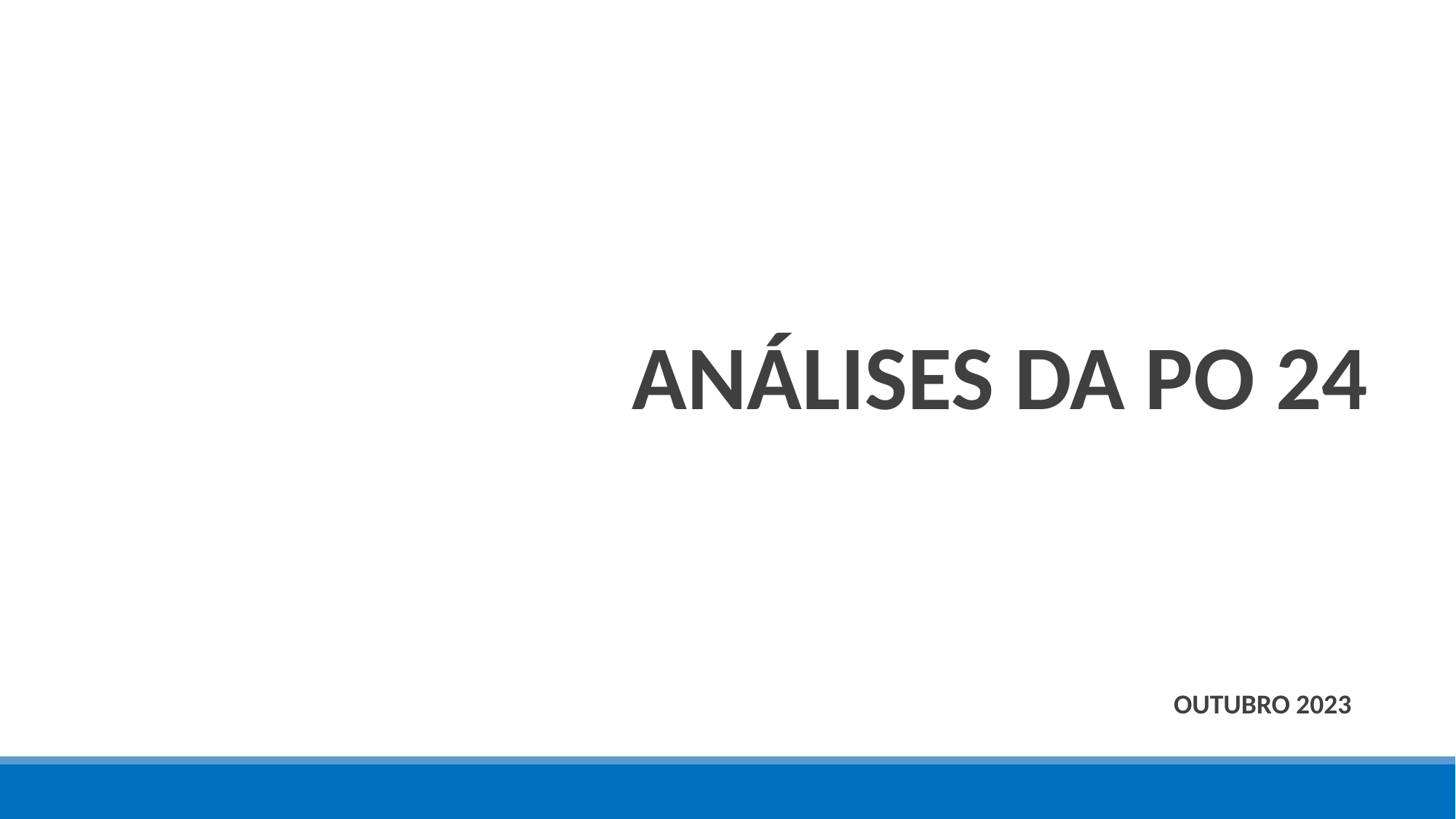

# ANÁLISES DA PO 24
OUTUBRO 2023